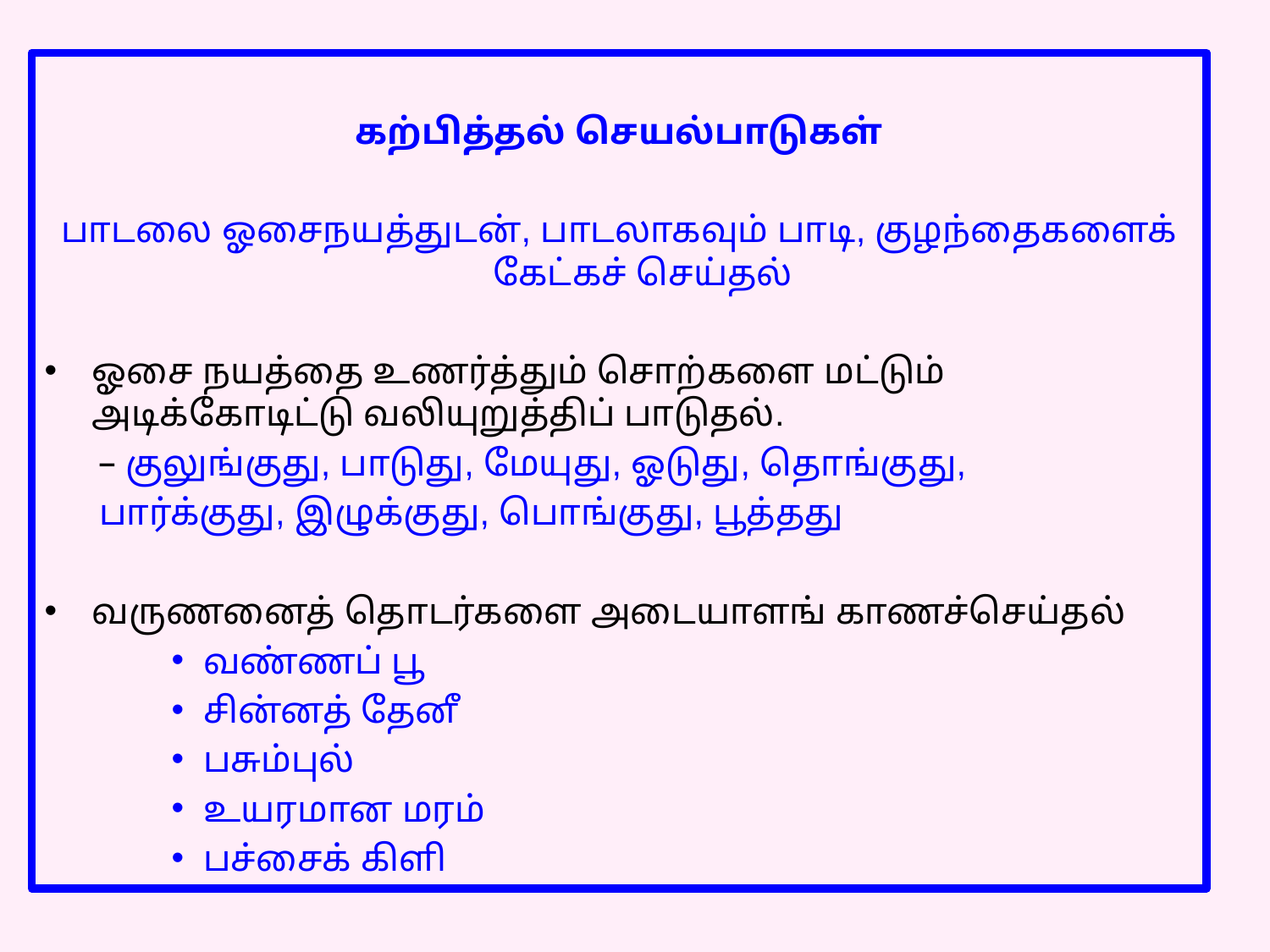

கற்பித்தல் செயல்பாடுகள்

பாடலை ஓசைநயத்துடன், பாடலாகவும் பாடி, குழந்தைகளைக் கேட்கச் செய்தல்

ஓசை நயத்தை உணர்த்தும் சொற்களை மட்டும் அடிக்கோடிட்டு வலியுறுத்திப் பாடுதல்.
      – குலுங்குது, பாடுது, மேயுது, ஓடுது, தொங்குது,
      பார்க்குது, இழுக்குது, பொங்குது, பூத்தது

வருணனைத் தொடர்களை அடையாளங் காணச்செய்தல்
வண்ணப் பூ
சின்னத் தேனீ
பசும்புல்
உயரமான மரம்
பச்சைக் கிளி